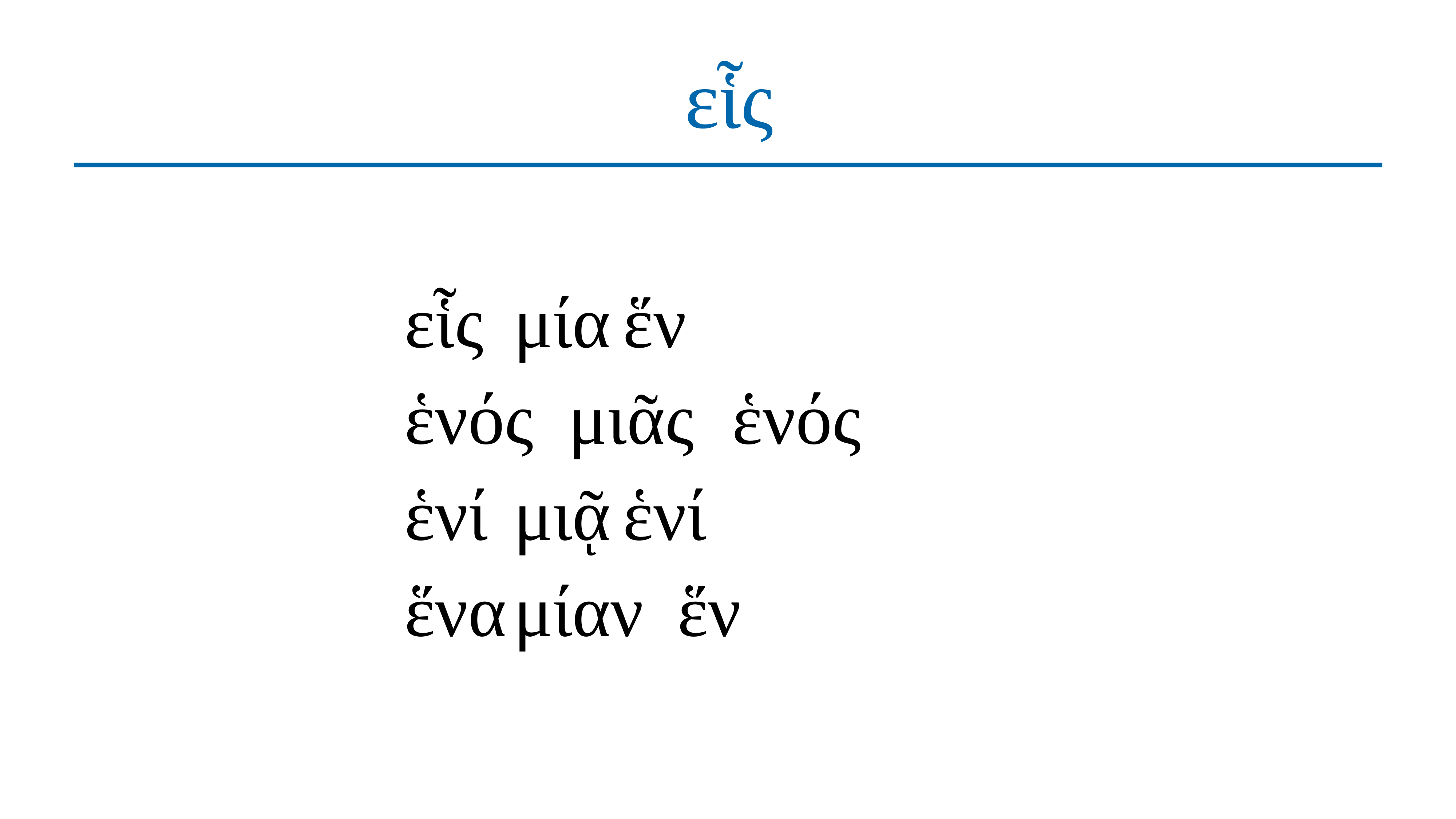

# εἷς
εἷς	μία	ἕν
ἑνός	μιᾶς	ἑνός
ἑνί	μιᾷ	ἑνί
ἕνα	μίαν	ἕν